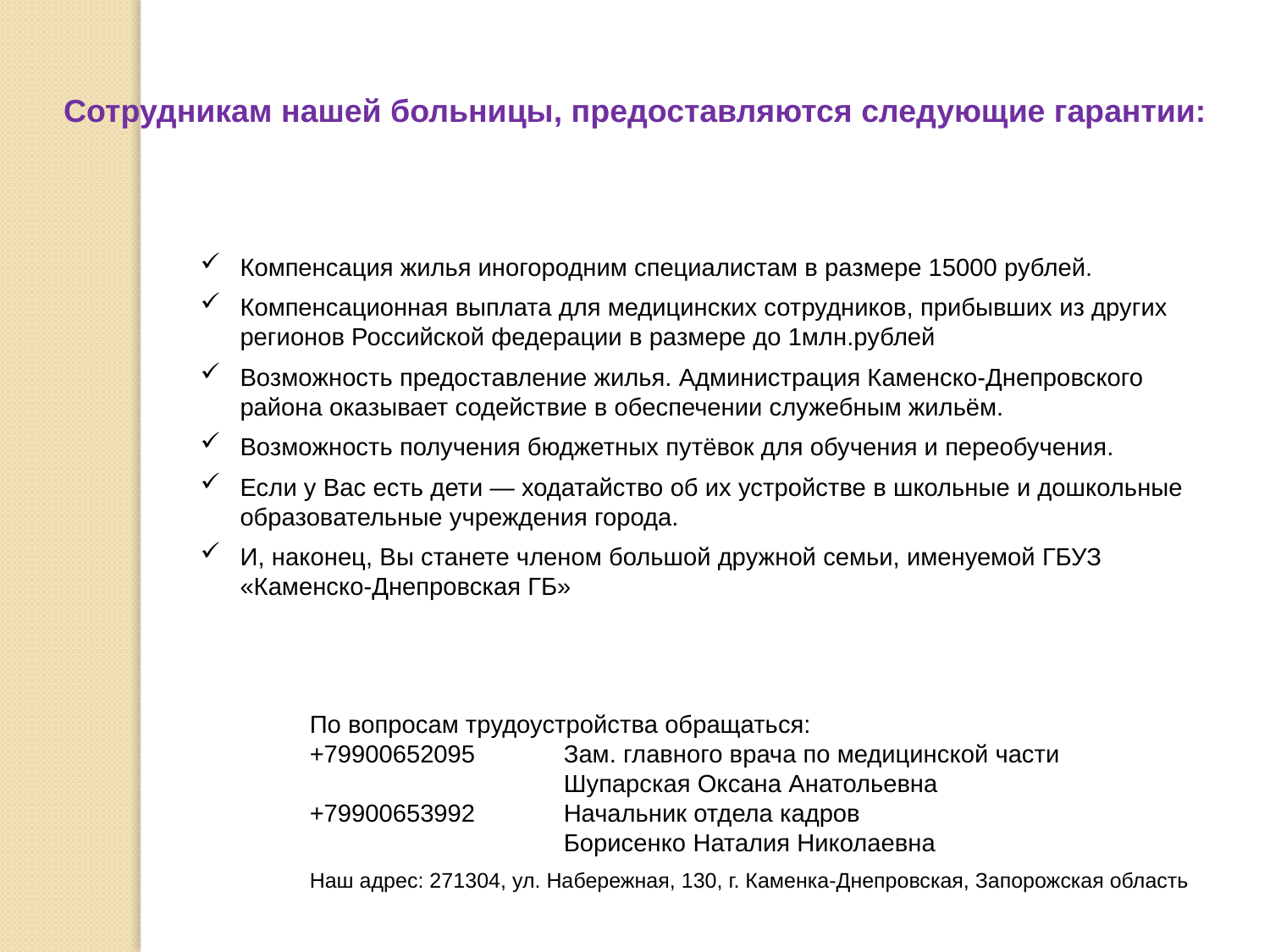

Сотрудникам нашей больницы, предоставляются следующие гарантии:
Компенсация жилья иногородним специалистам в размере 15000 рублей.
Компенсационная выплата для медицинских сотрудников, прибывших из других регионов Российской федерации в размере до 1млн.рублей
Возможность предоставление жилья. Администрация Каменско-Днепровского  района оказывает содействие в обеспечении служебным жильём.
Возможность получения бюджетных путёвок для обучения и переобучения.
Если у Вас есть дети — ходатайство об их устройстве в школьные и дошкольные образовательные учреждения города.
И, наконец, Вы станете членом большой дружной семьи, именуемой ГБУЗ «Каменско-Днепровская ГБ»
По вопросам трудоустройства обращаться:
+79900652095 	Зам. главного врача по медицинской части
		Шупарская Оксана Анатольевна
+79900653992	Начальник отдела кадров
		Борисенко Наталия Николаевна
Наш адрес: 271304, ул. Набережная, 130, г. Каменка-Днепровская, Запорожская область